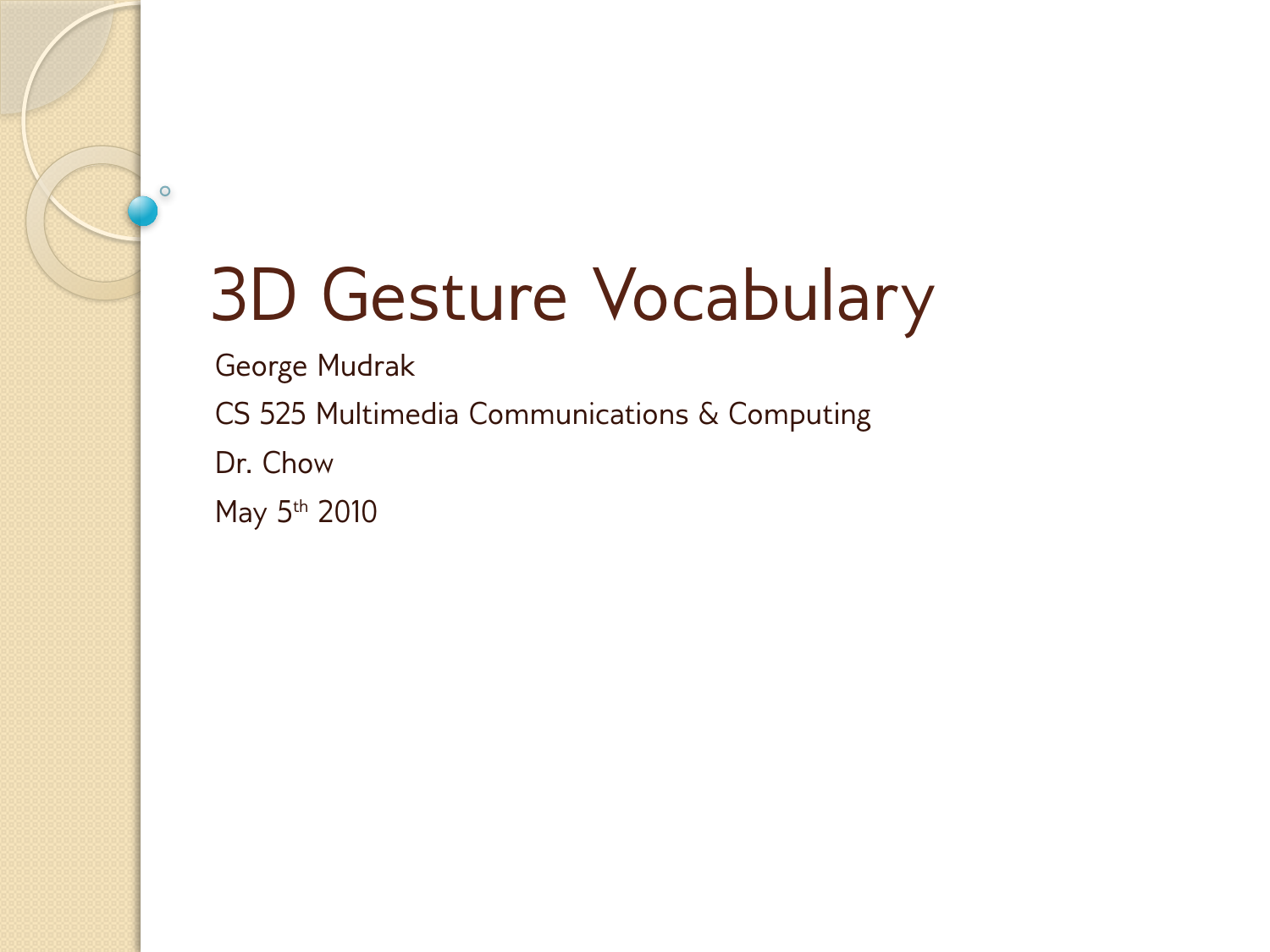

# 3D Gesture Vocabulary
George Mudrak
CS 525 Multimedia Communications & Computing
Dr. Chow
May 5th 2010